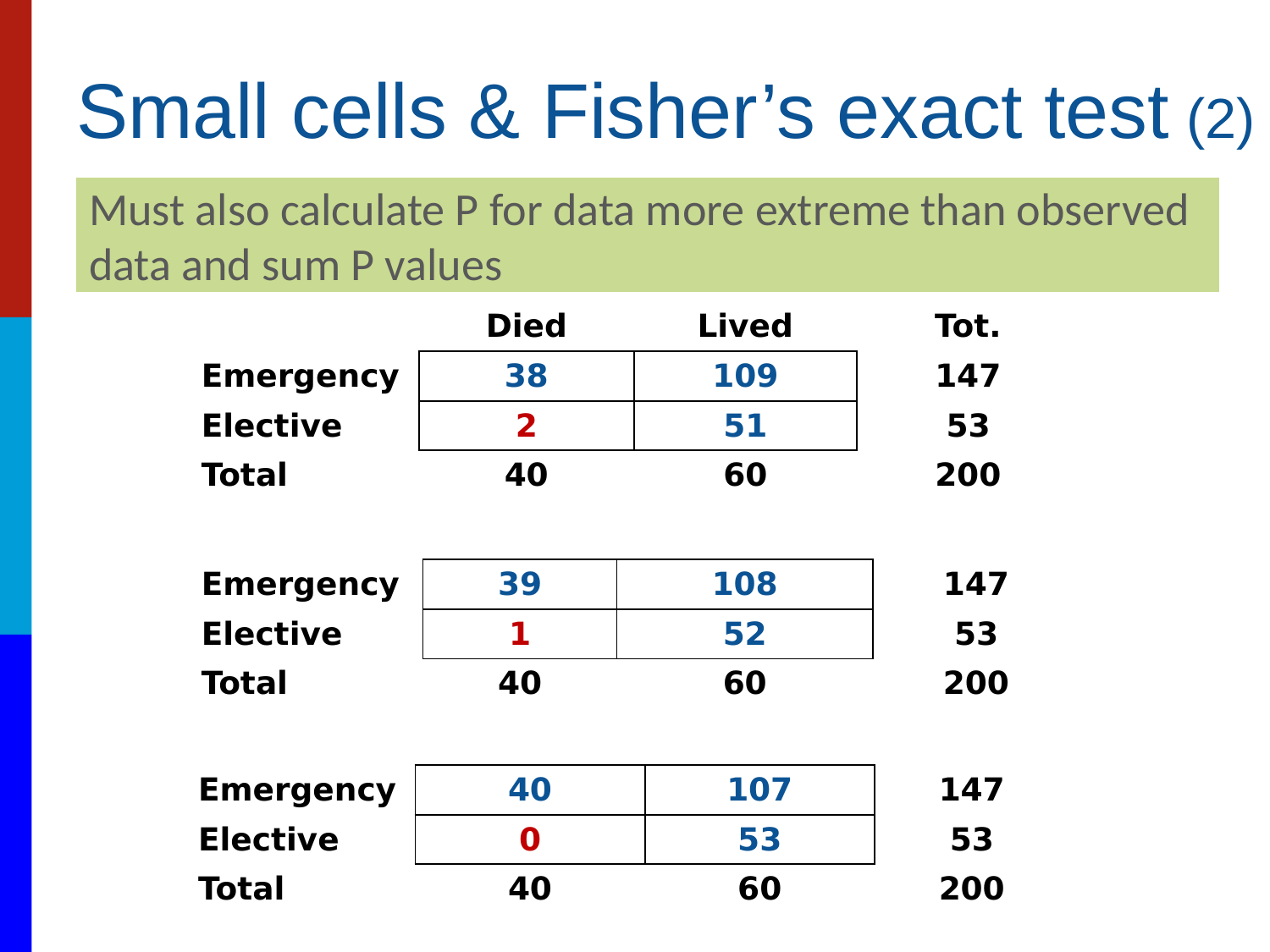

# Small cells & Fisher’s exact test (2)
Must also calculate P for data more extreme than observed data and sum P values
|  | Died | Lived | Tot. |
| --- | --- | --- | --- |
| Emergency | 38 | 109 | 147 |
| Elective | 2 | 51 | 53 |
| Total | 40 | 60 | 200 |
| Emergency | 39 | 108 | 147 |
| --- | --- | --- | --- |
| Elective | 1 | 52 | 53 |
| Total | 40 | 60 | 200 |
| Emergency | 40 | 107 | 147 |
| --- | --- | --- | --- |
| Elective | 0 | 53 | 53 |
| Total | 40 | 60 | 200 |